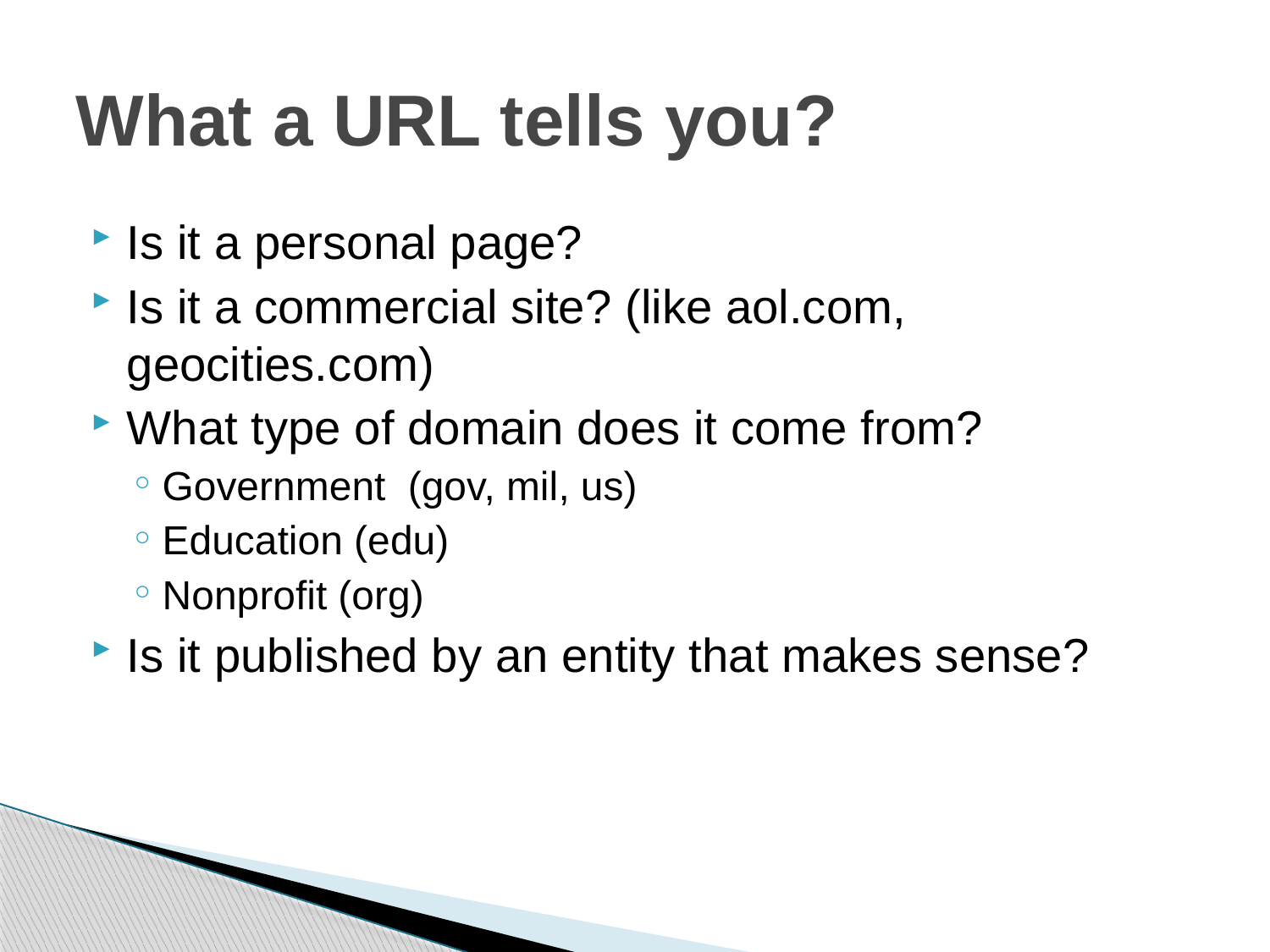

# What a URL tells you?
Is it a personal page?
Is it a commercial site? (like aol.com, geocities.com)
What type of domain does it come from?
Government  (gov, mil, us)
Education (edu)
Nonprofit (org)
Is it published by an entity that makes sense?